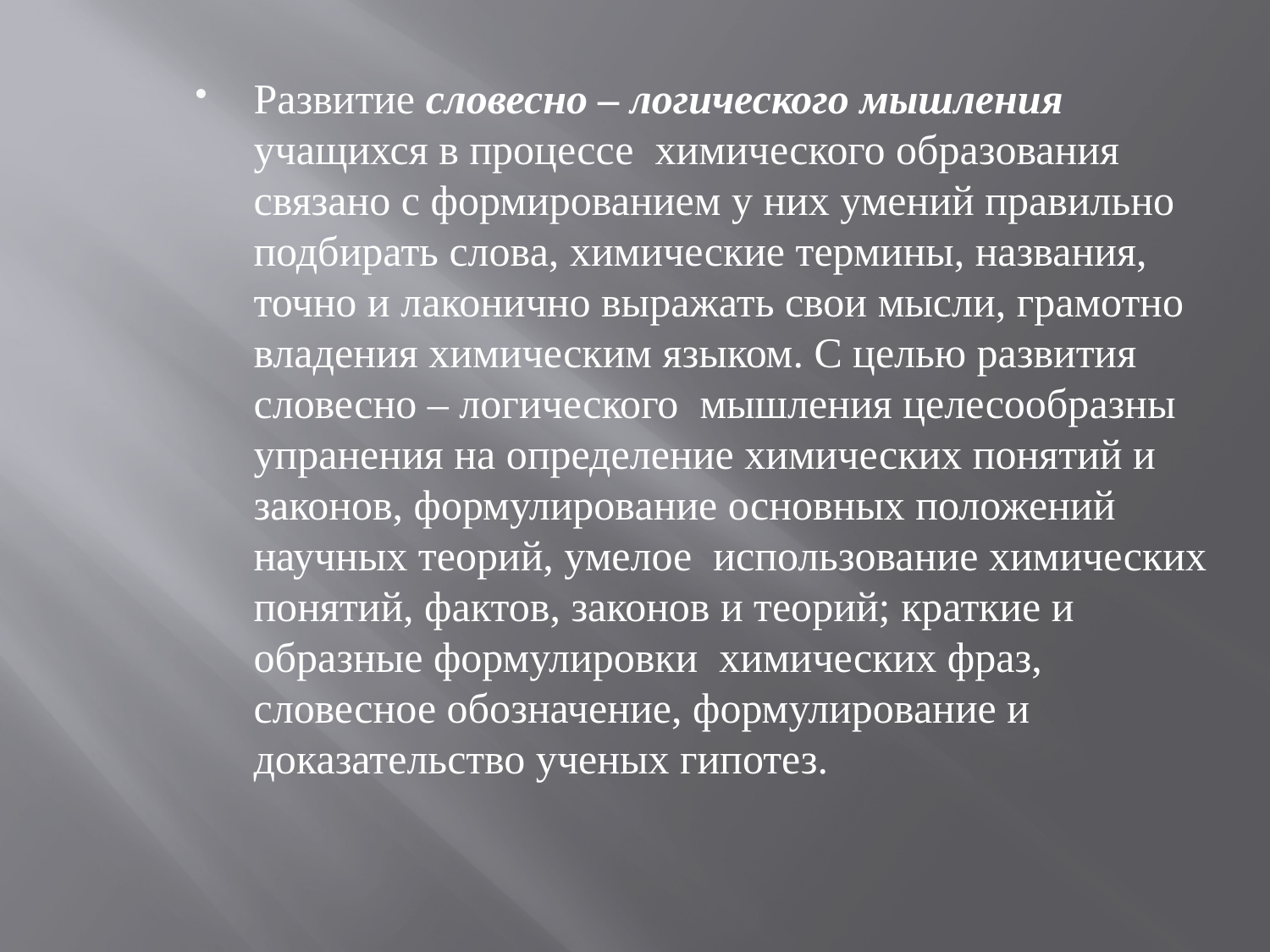

Развитие словесно – логического мышления учащихся в процессе  химического образования связано с формированием у них умений правильно подбирать слова, химические термины, названия, точно и лаконично выражать свои мысли, грамотно владения химическим языком. С целью развития словесно – логического  мышления целесообразны упранения на определение химических понятий и законов, формулирование основных положений научных теорий, умелое  использование химических понятий, фактов, законов и теорий; краткие и образные формулировки  химических фраз, словесное обозначение, формулирование и доказательство ученых гипотез.